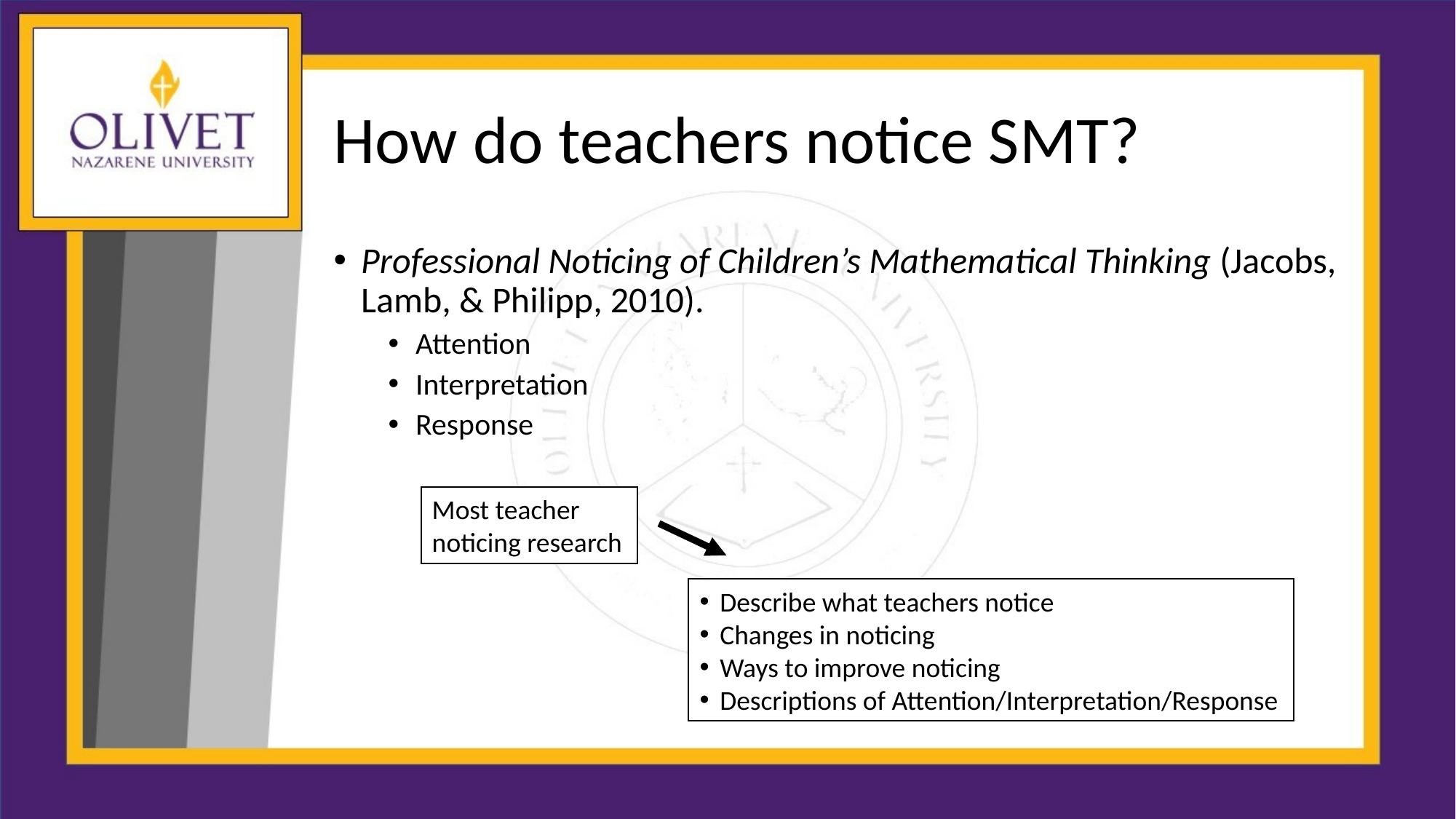

# How do teachers notice SMT?
Professional Noticing of Children’s Mathematical Thinking (Jacobs, Lamb, & Philipp, 2010).
Attention
Interpretation
Response
Most teacher noticing research
Describe what teachers notice
Changes in noticing
Ways to improve noticing
Descriptions of Attention/Interpretation/Response